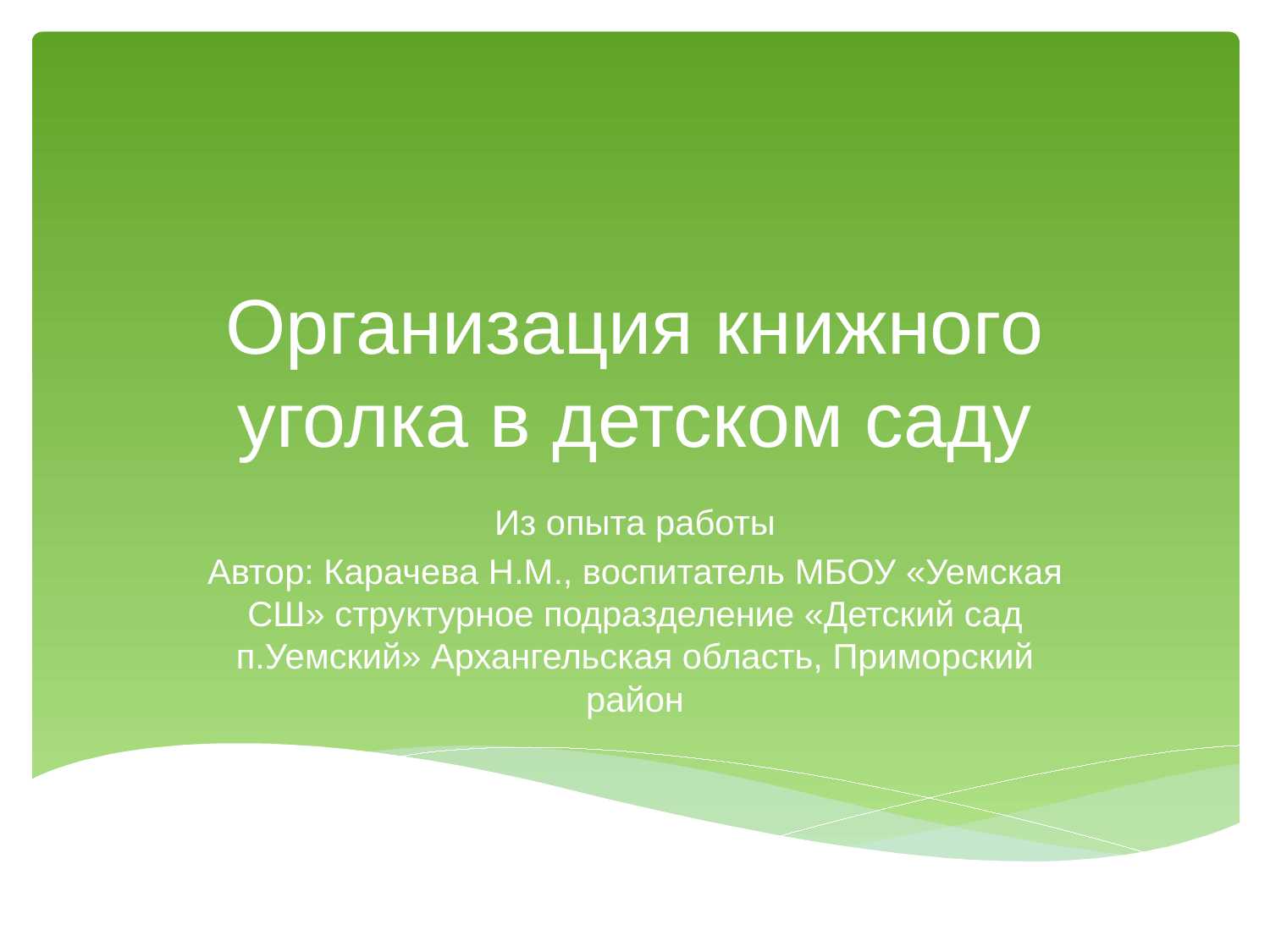

# Организация книжного уголка в детском саду
Из опыта работы
Автор: Карачева Н.М., воспитатель МБОУ «Уемская СШ» структурное подразделение «Детский сад п.Уемский» Архангельская область, Приморский район